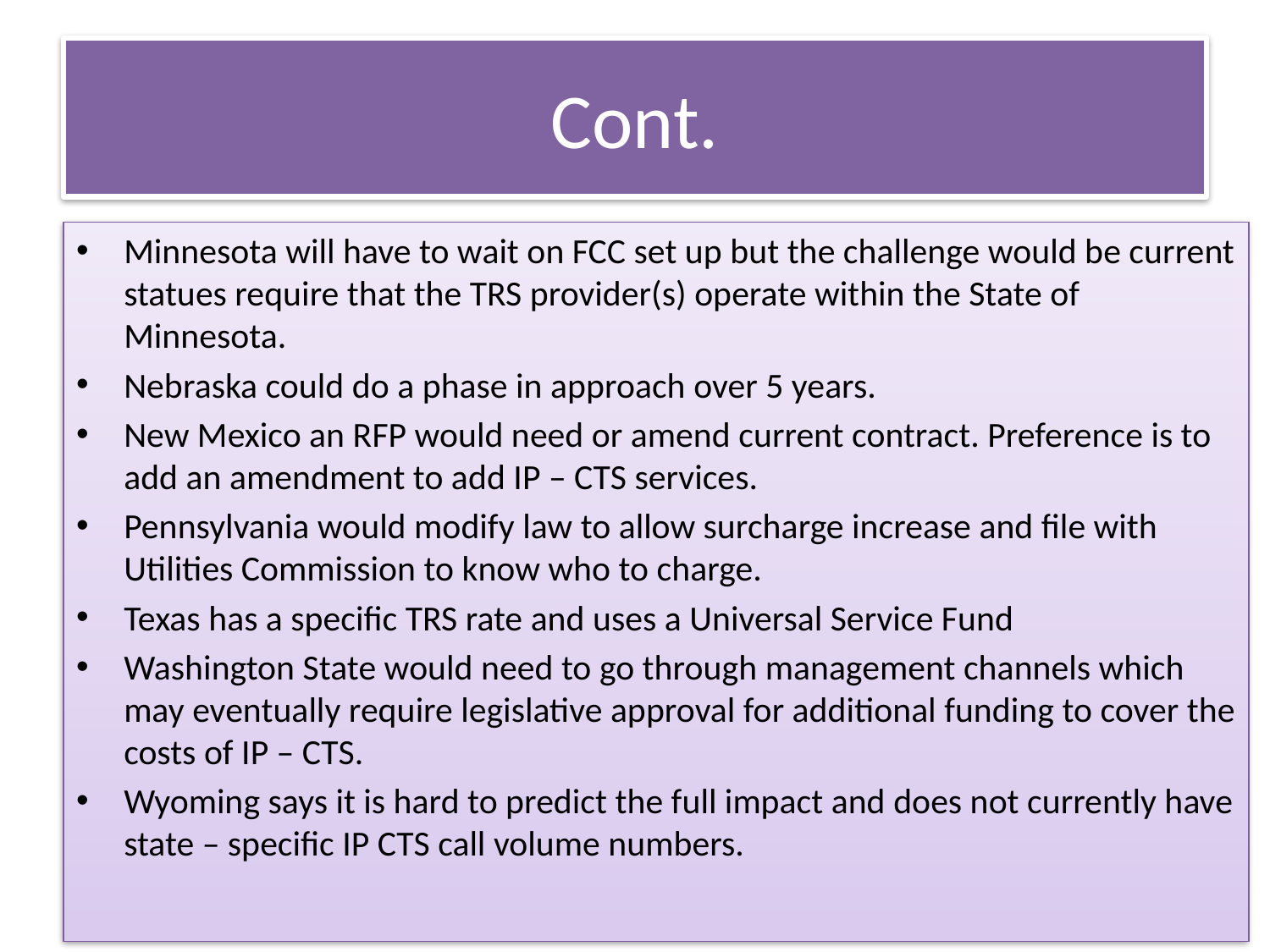

# Cont.
Minnesota will have to wait on FCC set up but the challenge would be current statues require that the TRS provider(s) operate within the State of Minnesota.
Nebraska could do a phase in approach over 5 years.
New Mexico an RFP would need or amend current contract. Preference is to add an amendment to add IP – CTS services.
Pennsylvania would modify law to allow surcharge increase and file with Utilities Commission to know who to charge.
Texas has a specific TRS rate and uses a Universal Service Fund
Washington State would need to go through management channels which may eventually require legislative approval for additional funding to cover the costs of IP – CTS.
Wyoming says it is hard to predict the full impact and does not currently have state – specific IP CTS call volume numbers.